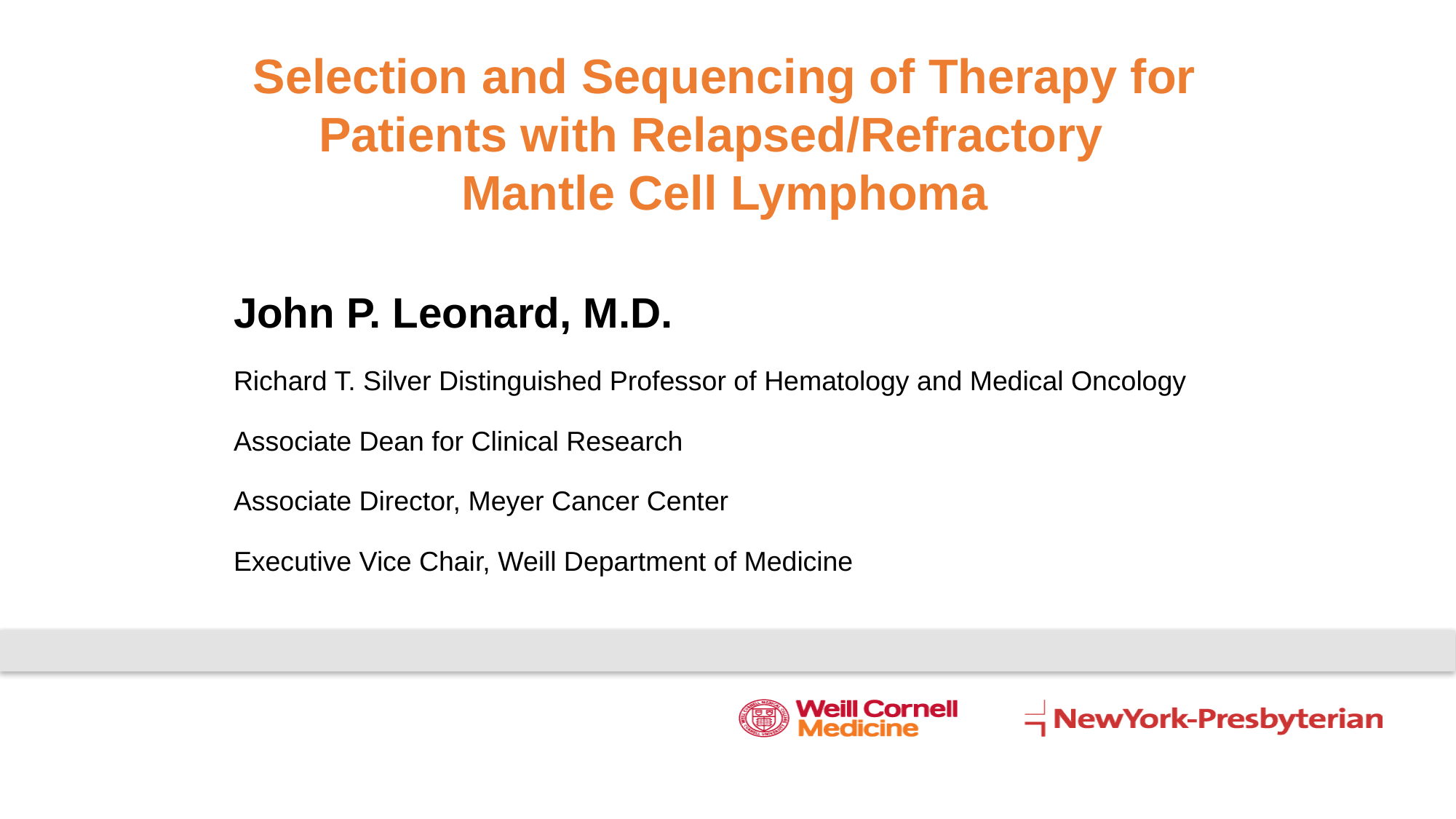

# Selection and Sequencing of Therapy for Patients with Relapsed/Refractory Mantle Cell Lymphoma
John P. Leonard, M.D.
Richard T. Silver Distinguished Professor of Hematology and Medical Oncology
Associate Dean for Clinical Research
Associate Director, Meyer Cancer Center
Executive Vice Chair, Weill Department of Medicine